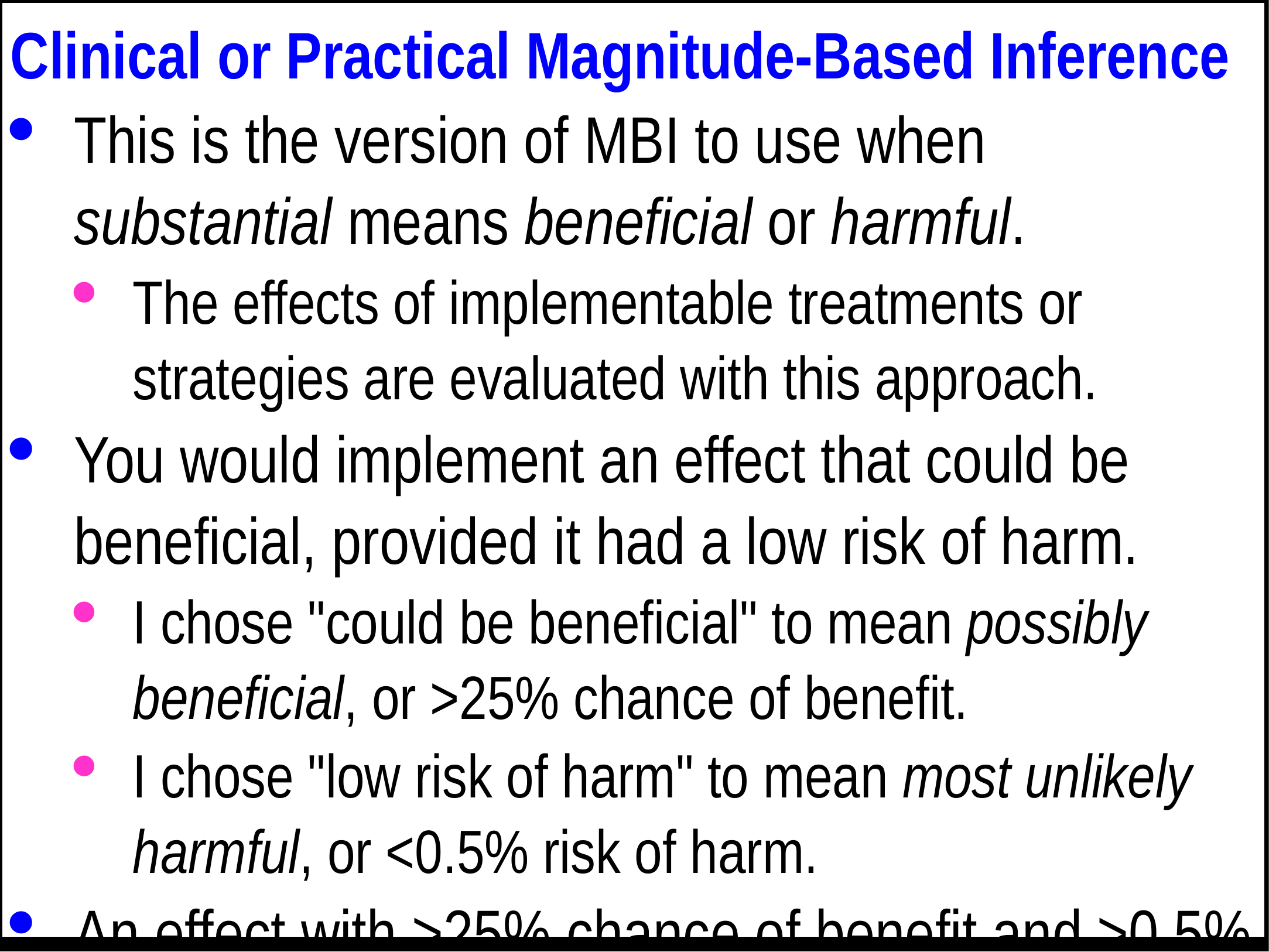

Clinical or Practical Magnitude-Based Inference
This is the version of MBI to use when substantial means beneficial or harmful.
The effects of implementable treatments or strategies are evaluated with this approach.
You would implement an effect that could be beneficial, provided it had a low risk of harm.
I chose "could be beneficial" to mean possibly beneficial, or >25% chance of benefit.
I chose "low risk of harm" to mean most unlikely harmful, or <0.5% risk of harm.
An effect with >25% chance of benefit and >0.5% risk of harm is unclear (has inadequate precision): you would like to use it, but you dare not.
An unclear effect is equivalent to a 50%CI overlapping benefit and a 99%CI overlapping harm.
But don't show this asymmetrical CI. Instead, keep showing a 90%CI.
The different probability thresholds or CIs for benefit and harm are equivalent to placing more importance on avoiding harm than on missing out on benefit.
Effects that are at least possibly beneficial and are highlighted in bold (adequate precision at the 99% level) are most unlikely harmful and are therefore implementable.
In a less conservative version of clinical MBI, an otherwise clinically unclear effect is considered implementable when the chance of benefit far outweighs the risk of harm
(odds ratio of benefit/harm >66; the 66 is the odds ratio for borderline benefit and harm).
But consider controlling the inflation of the risk of harm with several implementable effects.
Before implementing, consider: sample and model assumptions; rewards of benefit; costs of harm; and the chances, rewards and costs of any beneficial and harmful side effects.